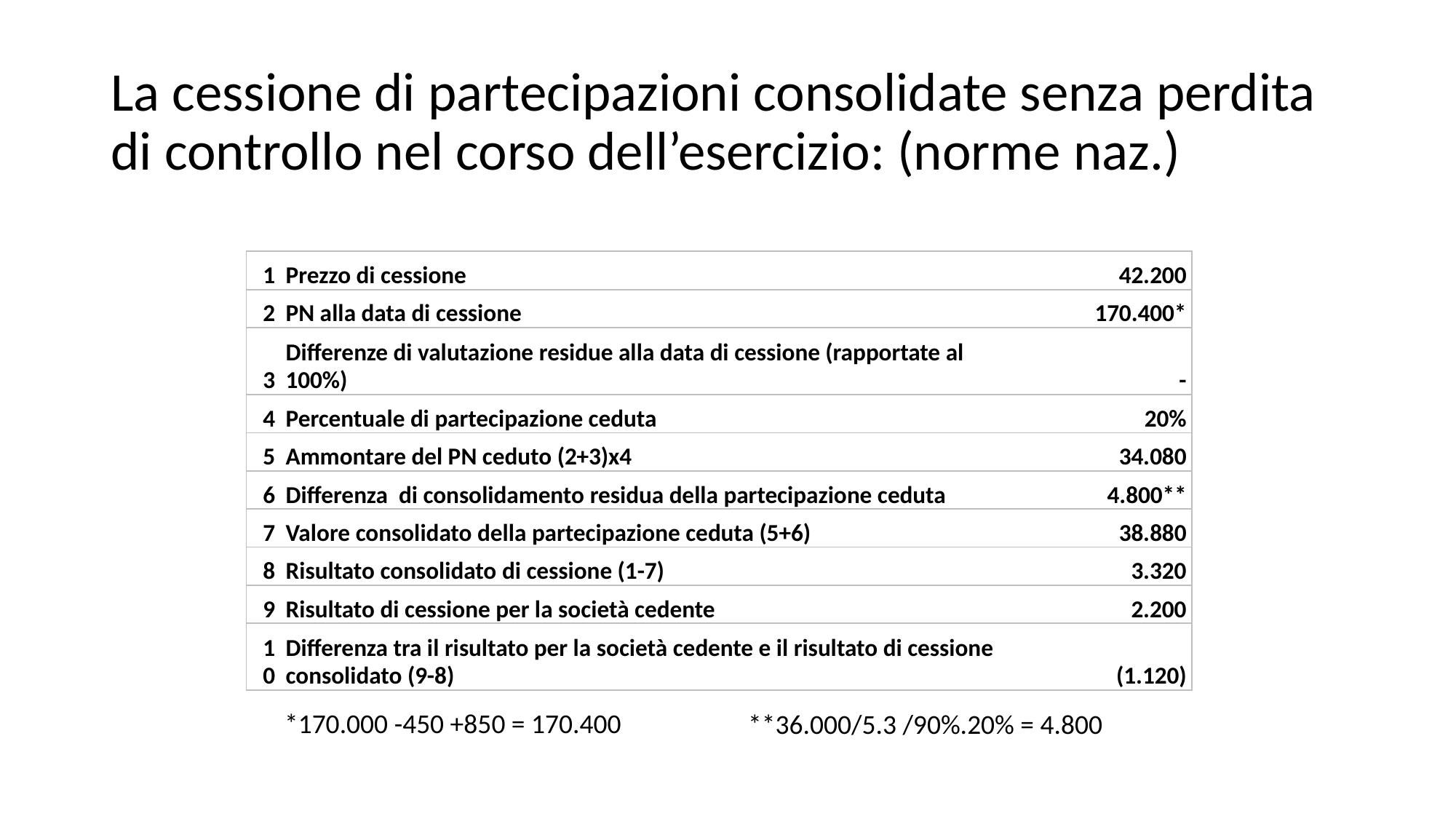

# La cessione di partecipazioni consolidate senza perdita di controllo nel corso dell’esercizio: (norme naz.)
|  |  |  |  |  |
| --- | --- | --- | --- | --- |
| 1 | Prezzo di cessione |  |  | 42.200 |
| 2 | PN alla data di cessione |  |  | 170.400\* |
| 3 | Differenze di valutazione residue alla data di cessione (rapportate al 100%) |  |  | - |
| 4 | Percentuale di partecipazione ceduta |  |  | 20% |
| 5 | Ammontare del PN ceduto (2+3)x4 |  |  | 34.080 |
| 6 | Differenza di consolidamento residua della partecipazione ceduta |  |  | 4.800\*\* |
| 7 | Valore consolidato della partecipazione ceduta (5+6) |  |  | 38.880 |
| 8 | Risultato consolidato di cessione (1-7) |  |  | 3.320 |
| 9 | Risultato di cessione per la società cedente |  |  | 2.200 |
| 10 | Differenza tra il risultato per la società cedente e il risultato di cessione consolidato (9-8) |  |  | (1.120) |
*170.000 -450 +850 = 170.400
**36.000/5.3 /90%.20% = 4.800